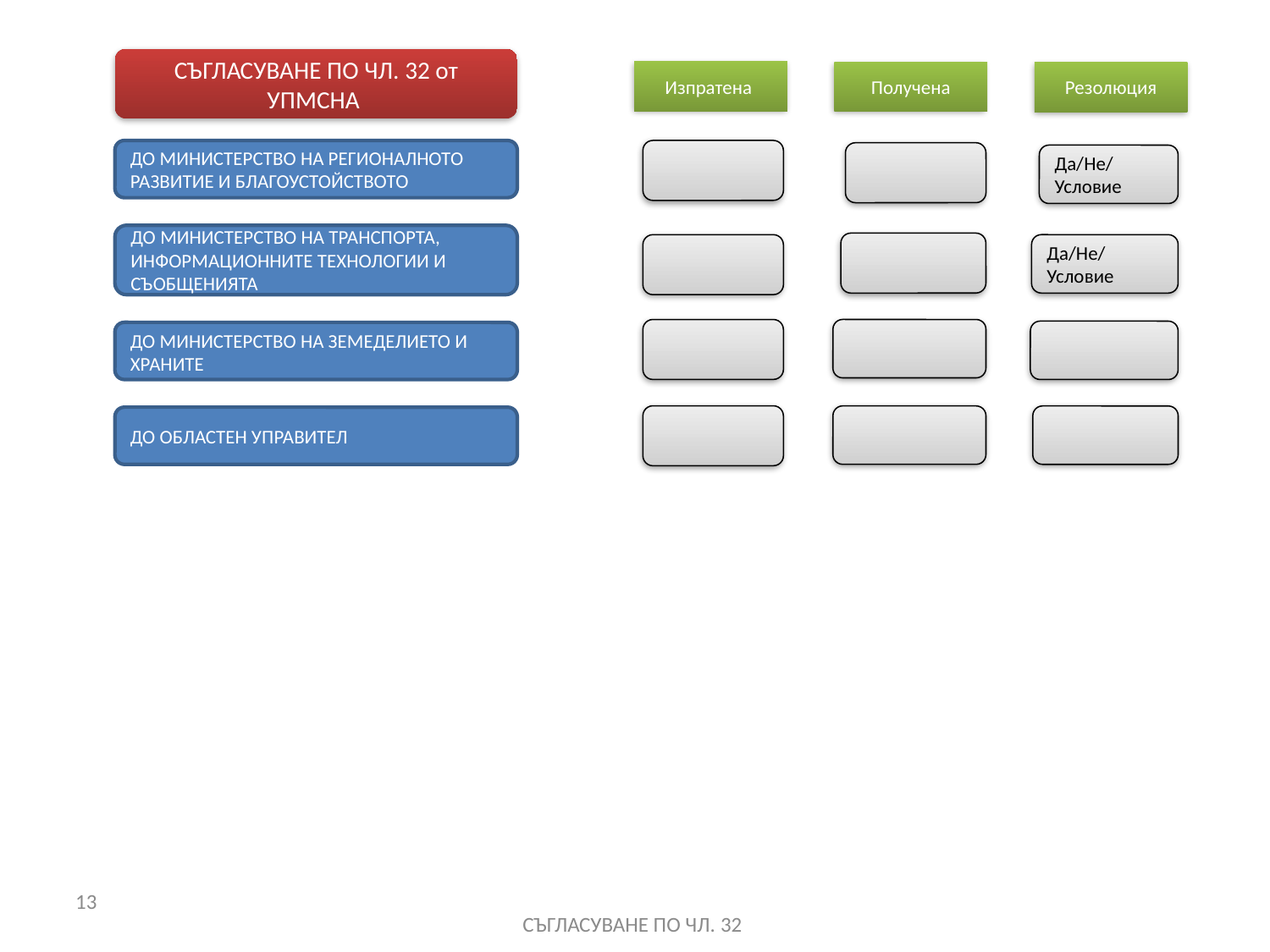

съгласуване по чл. 32 от УПМСНА
Изпратена
Получена
Резолюция

ДО МИНИСТЕРСТВО НА РЕГИОНАЛНОТО РАЗВИТИЕ И БЛАГОУСТОЙСТВОТО

Да/Не/Условие

ДО МИНИСТЕРСТВО НА ТРАНСПОРТА, ИНФОРМАЦИОННИТЕ ТЕХНОЛОГИИ И СЪОБЩЕНИЯТА

Да/Не/Условие

ДО МИНИСТЕРСТВО НА ЗЕМЕДЕЛИЕТО И ХРАНИТЕ

ДО ОБЛАСТЕН УПРАВИТЕЛ
13
съгласуване по чл. 32